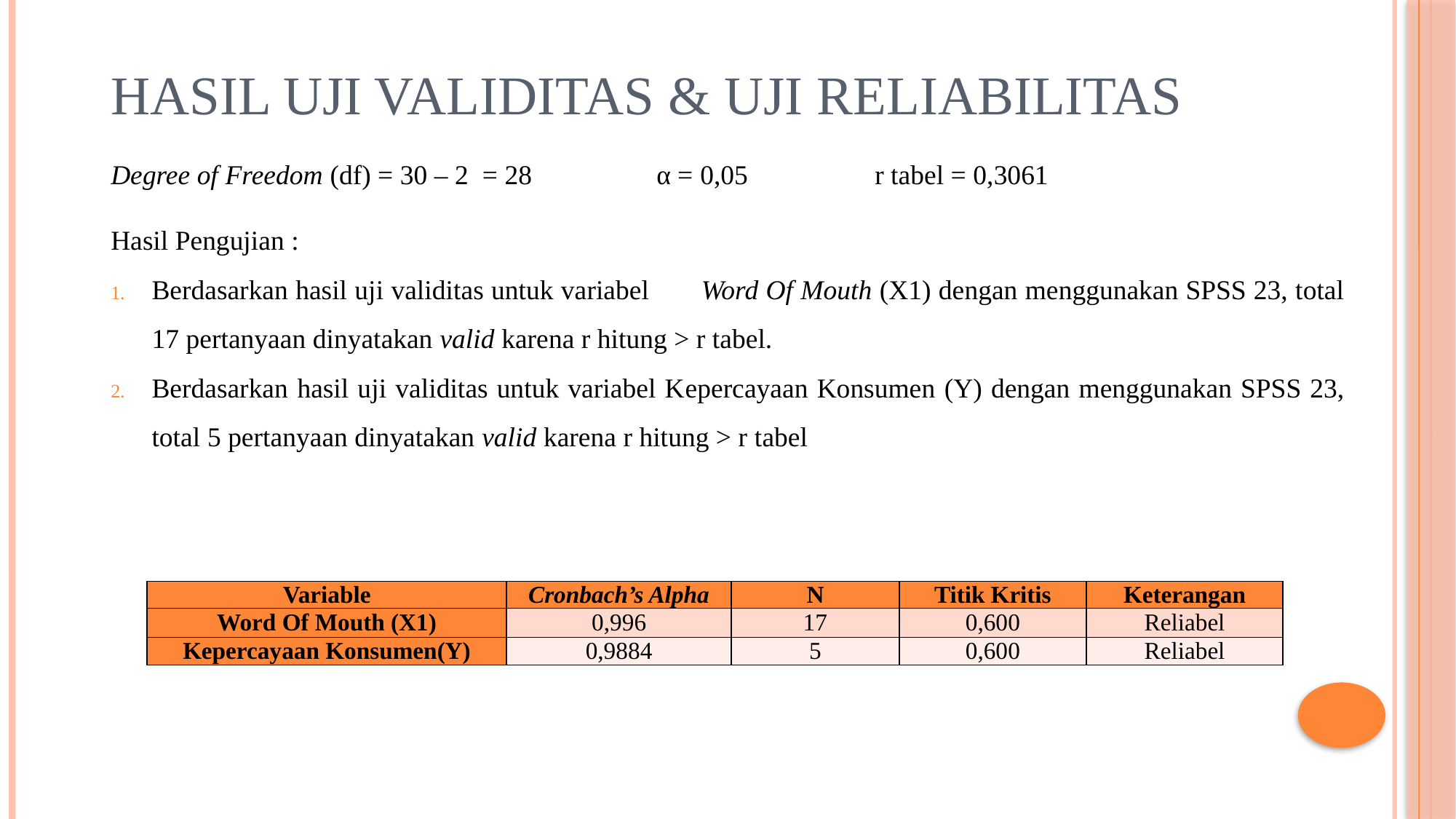

# hasil uji validitas & uji reliabilitas
Degree of Freedom (df) = 30 – 2  = 28		α = 0,05 		r tabel = 0,3061

Hasil Pengujian :
Berdasarkan hasil uji validitas untuk variabel 	Word Of Mouth (X1) dengan menggunakan SPSS 23, total 17 pertanyaan dinyatakan valid karena r hitung > r tabel.
Berdasarkan hasil uji validitas untuk variabel Kepercayaan Konsumen (Y) dengan menggunakan SPSS 23, total 5 pertanyaan dinyatakan valid karena r hitung > r tabel
| Variable | Cronbach’s Alpha | N | Titik Kritis | Keterangan |
| --- | --- | --- | --- | --- |
| Word Of Mouth (X1) | 0,996 | 17 | 0,600 | Reliabel |
| Kepercayaan Konsumen(Y) | 0,9884 | 5 | 0,600 | Reliabel |